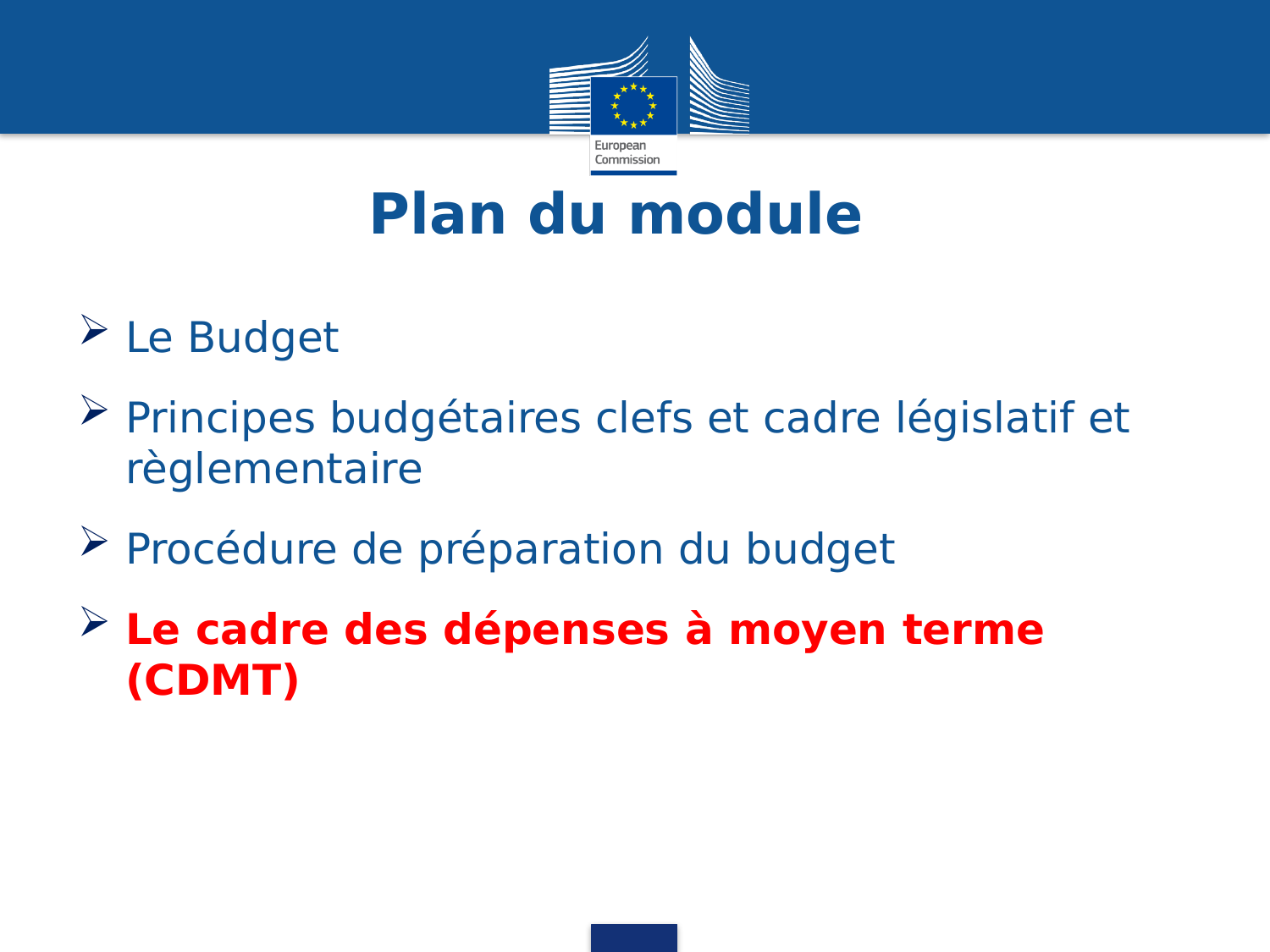

# Plan du module
Le Budget
Principes budgétaires clefs et cadre législatif et règlementaire
Procédure de préparation du budget
Le cadre des dépenses à moyen terme (CDMT)